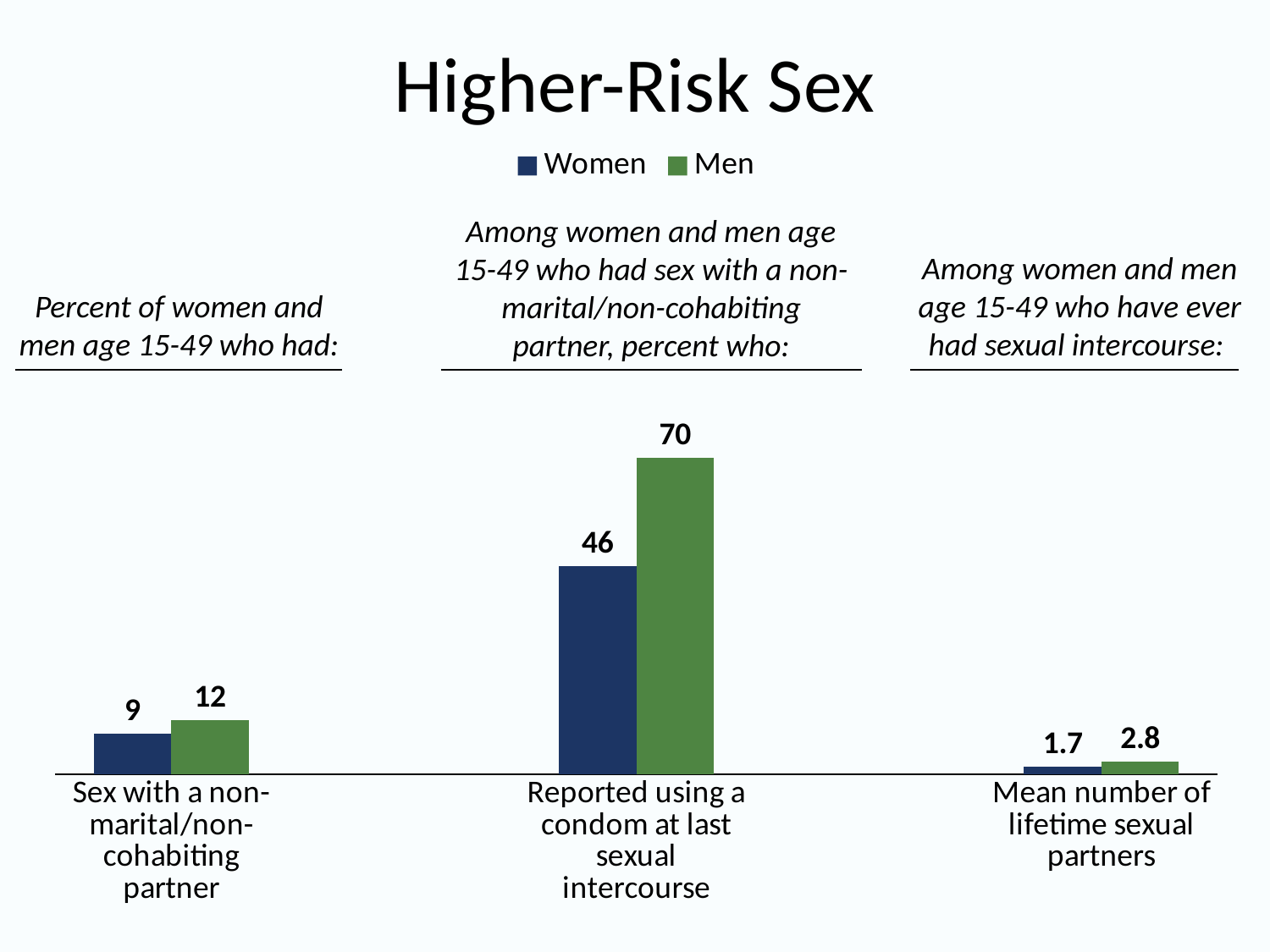

# Higher-Risk Sex

### Chart

| Category | Women | Men |
|---|---|---|
| Sex with a non-marital/non-cohabiting partner | 9.0 | 12.0 |
|  | None | None |
| Reported using a condom at last sexual intercourse | 46.0 | 70.0 |
|  | None | None |
| Mean number of lifetime sexual partners | 1.7 | 2.8 |
Among women and men age 15-49 who had sex with a non-marital/non-cohabiting partner, percent who:
Among women and men age 15-49 who have ever had sexual intercourse:
Percent of women and men age 15-49 who had: